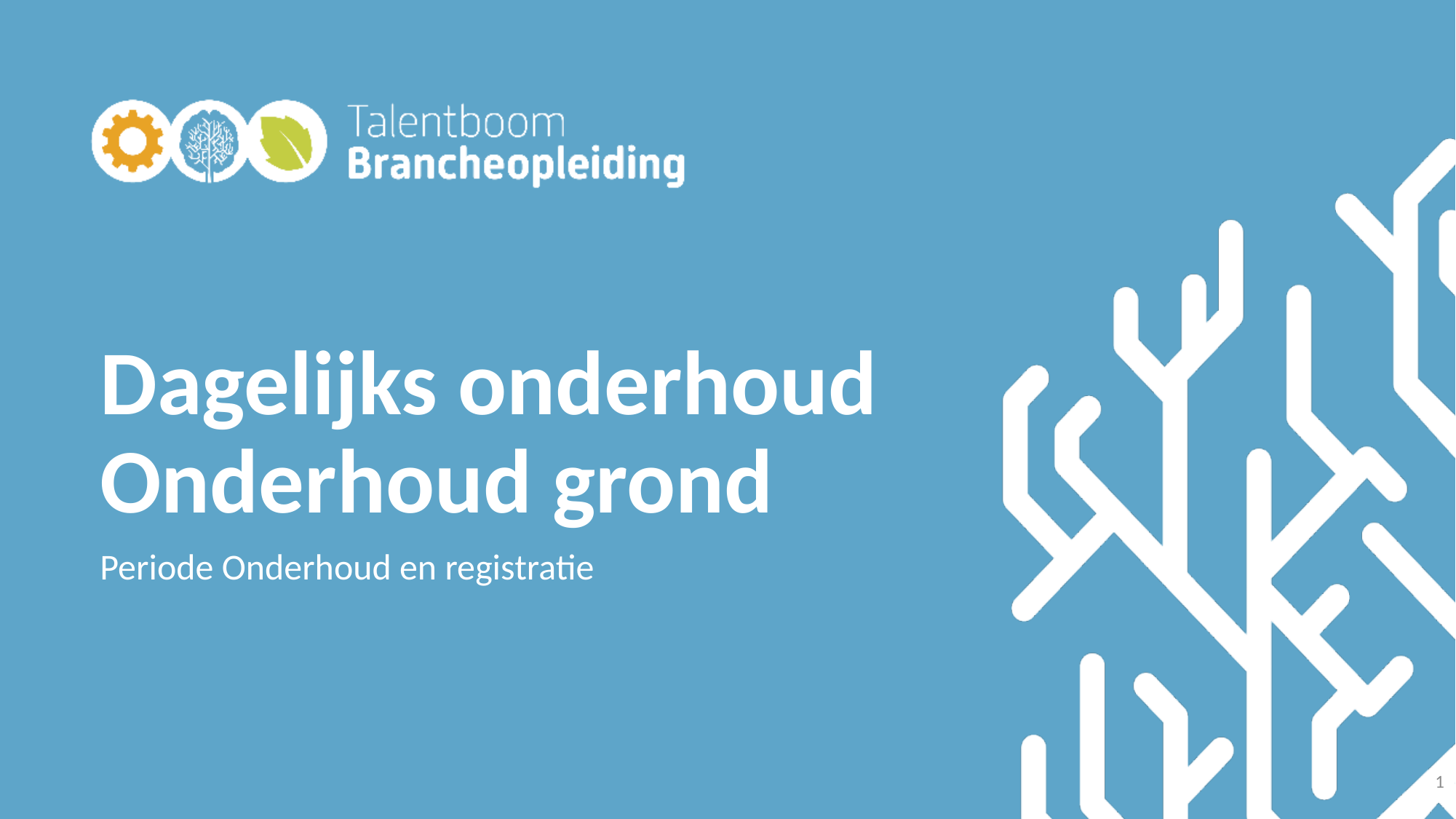

# Dagelijks onderhoud Onderhoud grond
Periode Onderhoud en registratie
1